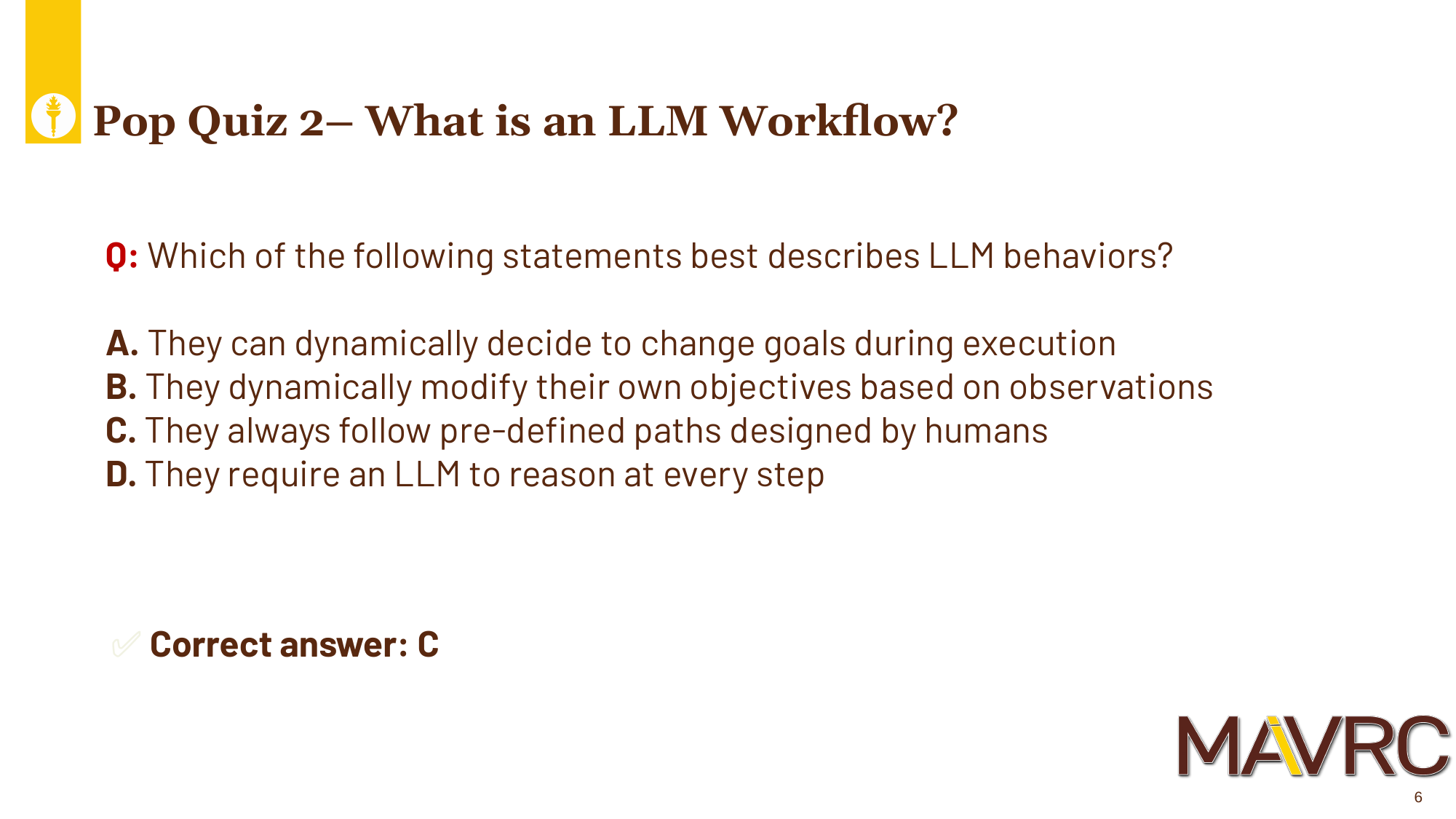

# Pop Quiz 2– What is an LLM Workflow?
Q: Which of the following statements best describes LLM behaviors?
A. They can dynamically decide to change goals during execution
B. They dynamically modify their own objectives based on observations
C. They always follow pre-defined paths designed by humans
D. They require an LLM to reason at every step
✅ Correct answer: C
6